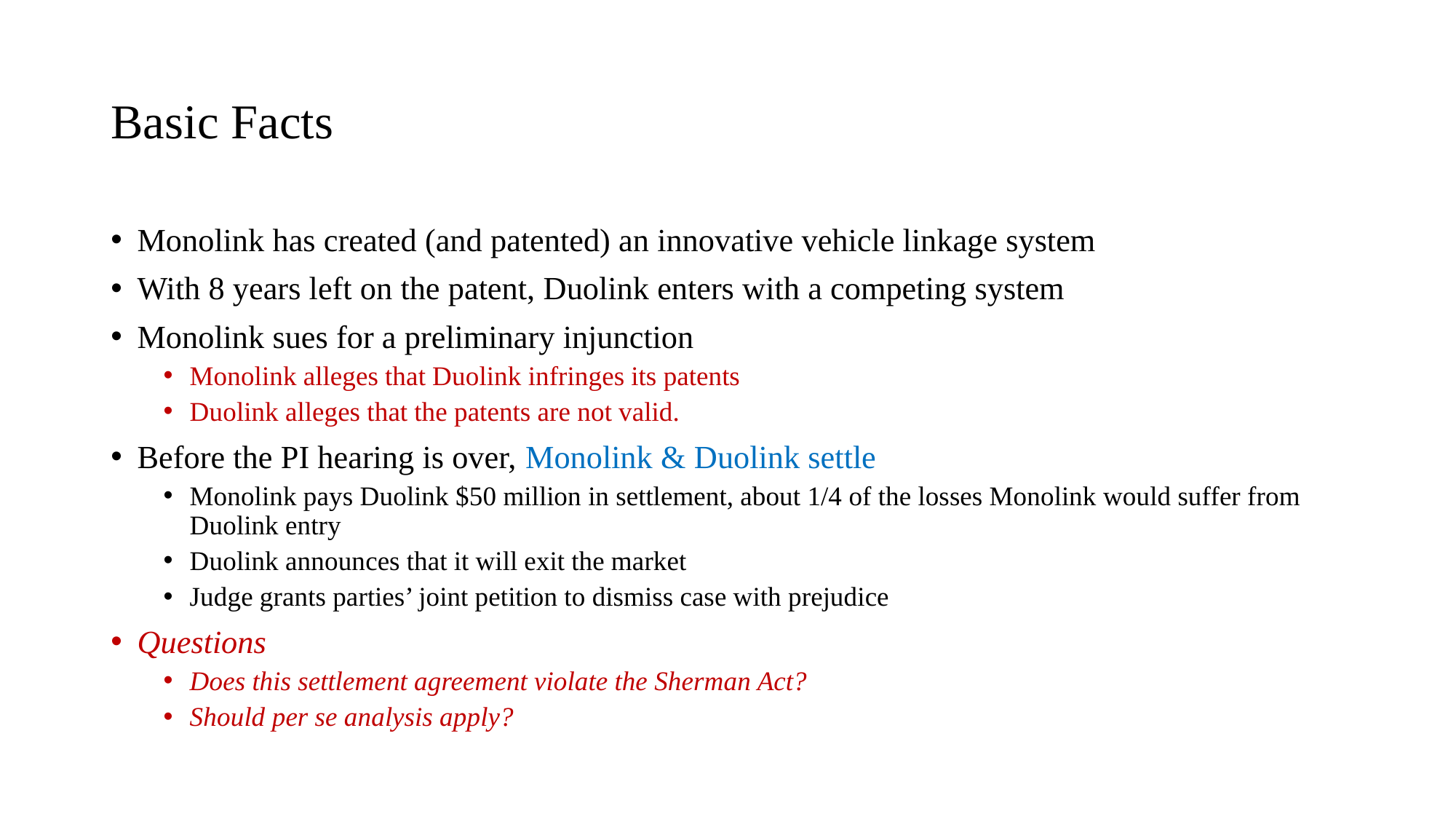

# Basic Facts
Monolink has created (and patented) an innovative vehicle linkage system
With 8 years left on the patent, Duolink enters with a competing system
Monolink sues for a preliminary injunction
Monolink alleges that Duolink infringes its patents
Duolink alleges that the patents are not valid.
Before the PI hearing is over, Monolink & Duolink settle
Monolink pays Duolink $50 million in settlement, about 1/4 of the losses Monolink would suffer from Duolink entry
Duolink announces that it will exit the market
Judge grants parties’ joint petition to dismiss case with prejudice
Questions
Does this settlement agreement violate the Sherman Act?
Should per se analysis apply?